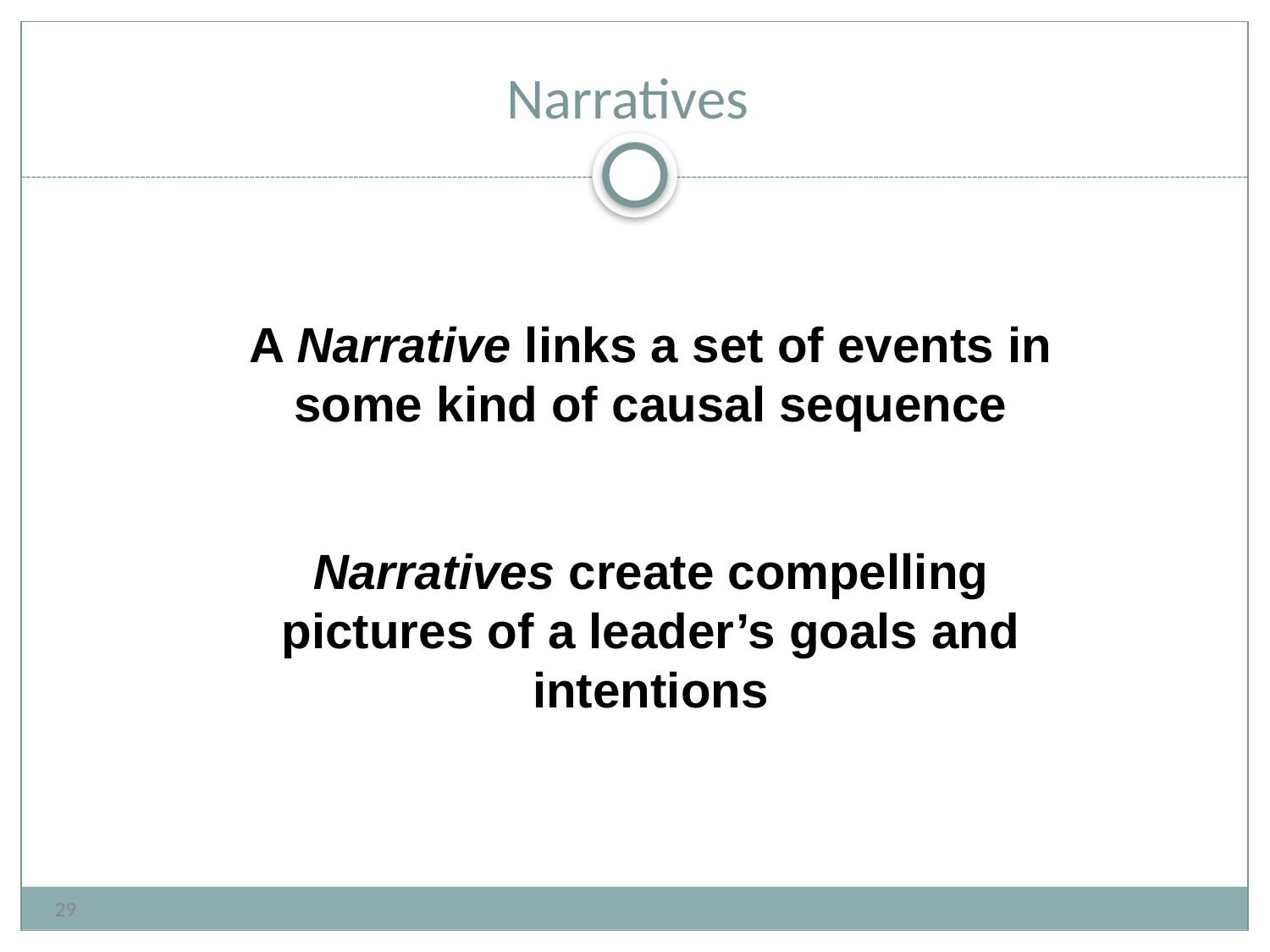

# Narratives
A Narrative links a set of events in some kind of causal sequence

Narratives create compelling pictures of a leader’s goals and intentions

29